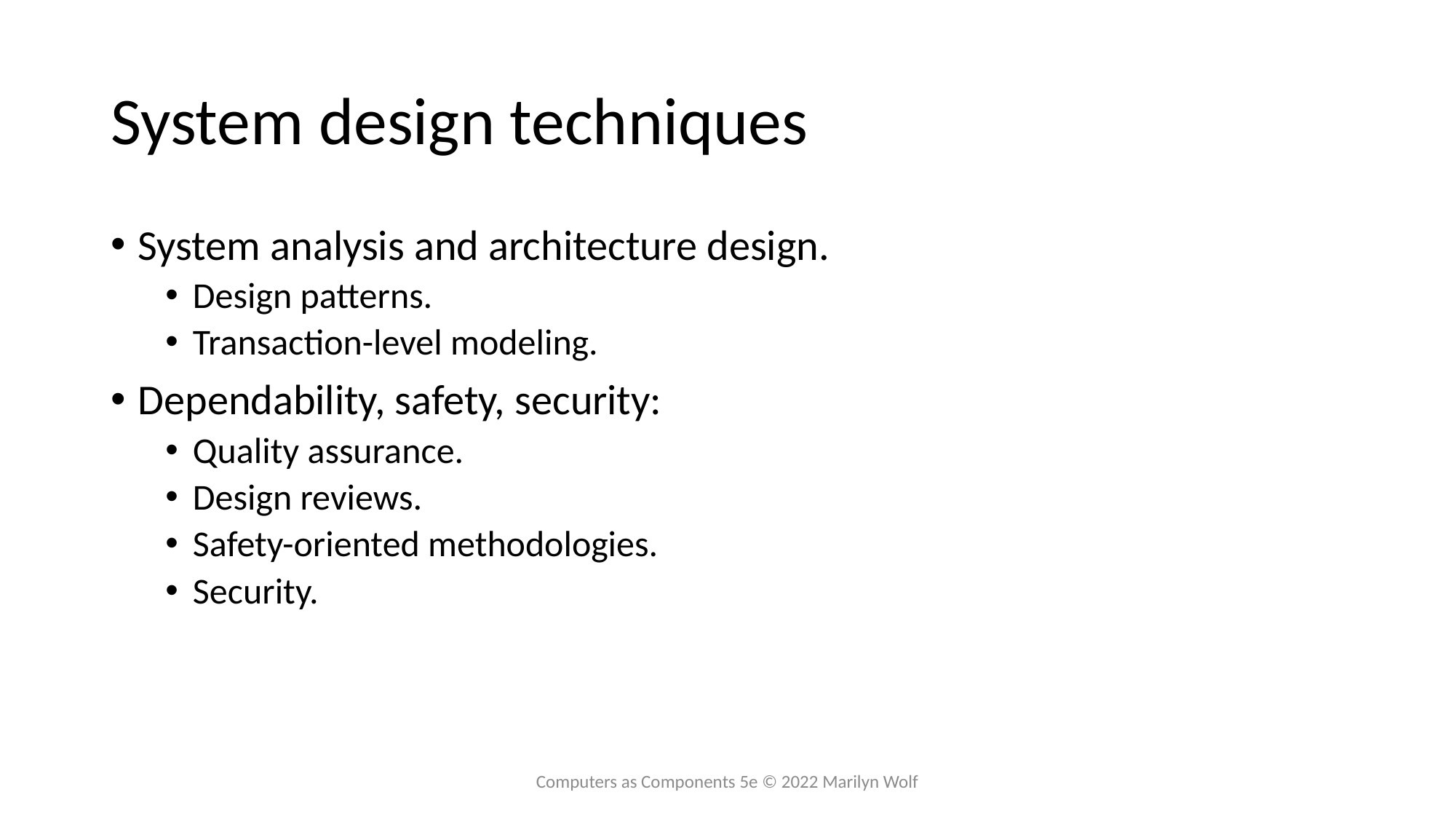

# System design techniques
System analysis and architecture design.
Design patterns.
Transaction-level modeling.
Dependability, safety, security:
Quality assurance.
Design reviews.
Safety-oriented methodologies.
Security.
Computers as Components 5e © 2022 Marilyn Wolf